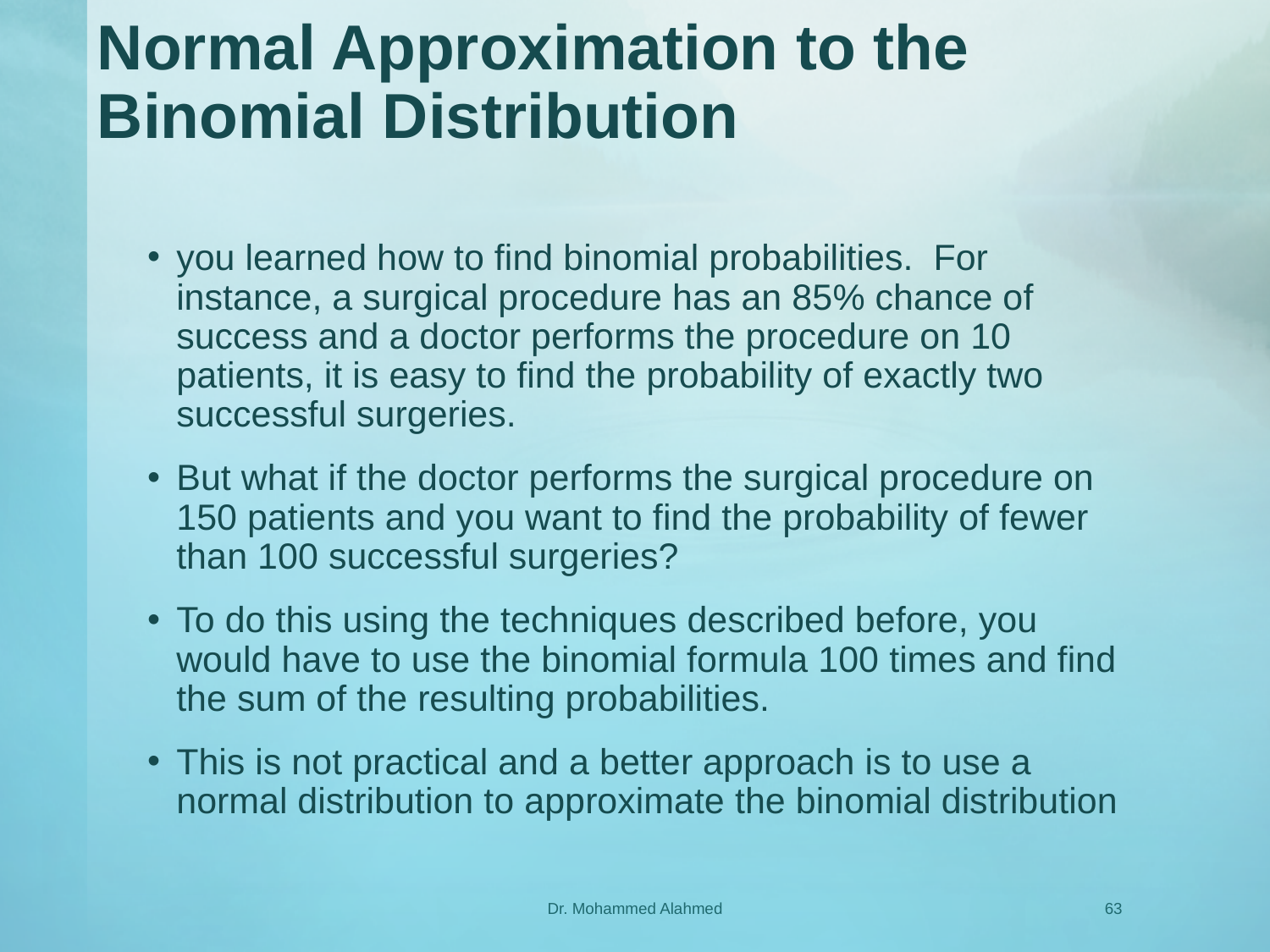

# Normal Approximation to the Binomial Distribution
you learned how to find binomial probabilities.  For instance, a surgical procedure has an 85% chance of success and a doctor performs the procedure on 10 patients, it is easy to find the probability of exactly two successful surgeries.
But what if the doctor performs the surgical procedure on 150 patients and you want to find the probability of fewer than 100 successful surgeries?
To do this using the techniques described before, you would have to use the binomial formula 100 times and find the sum of the resulting probabilities.
This is not practical and a better approach is to use a normal distribution to approximate the binomial distribution
Dr. Mohammed Alahmed
63